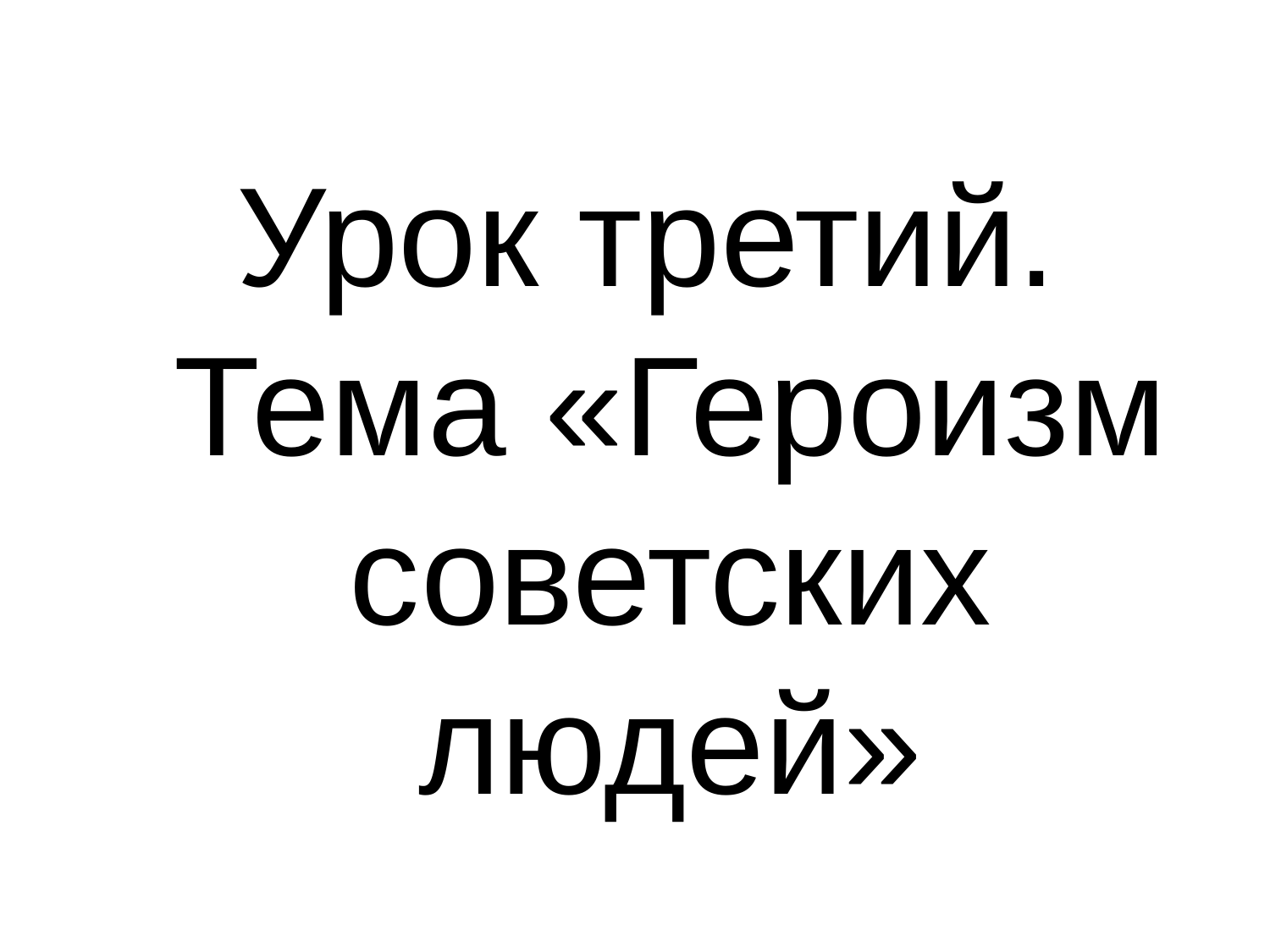

#
Урок третий. Тема «Героизм советских людей»